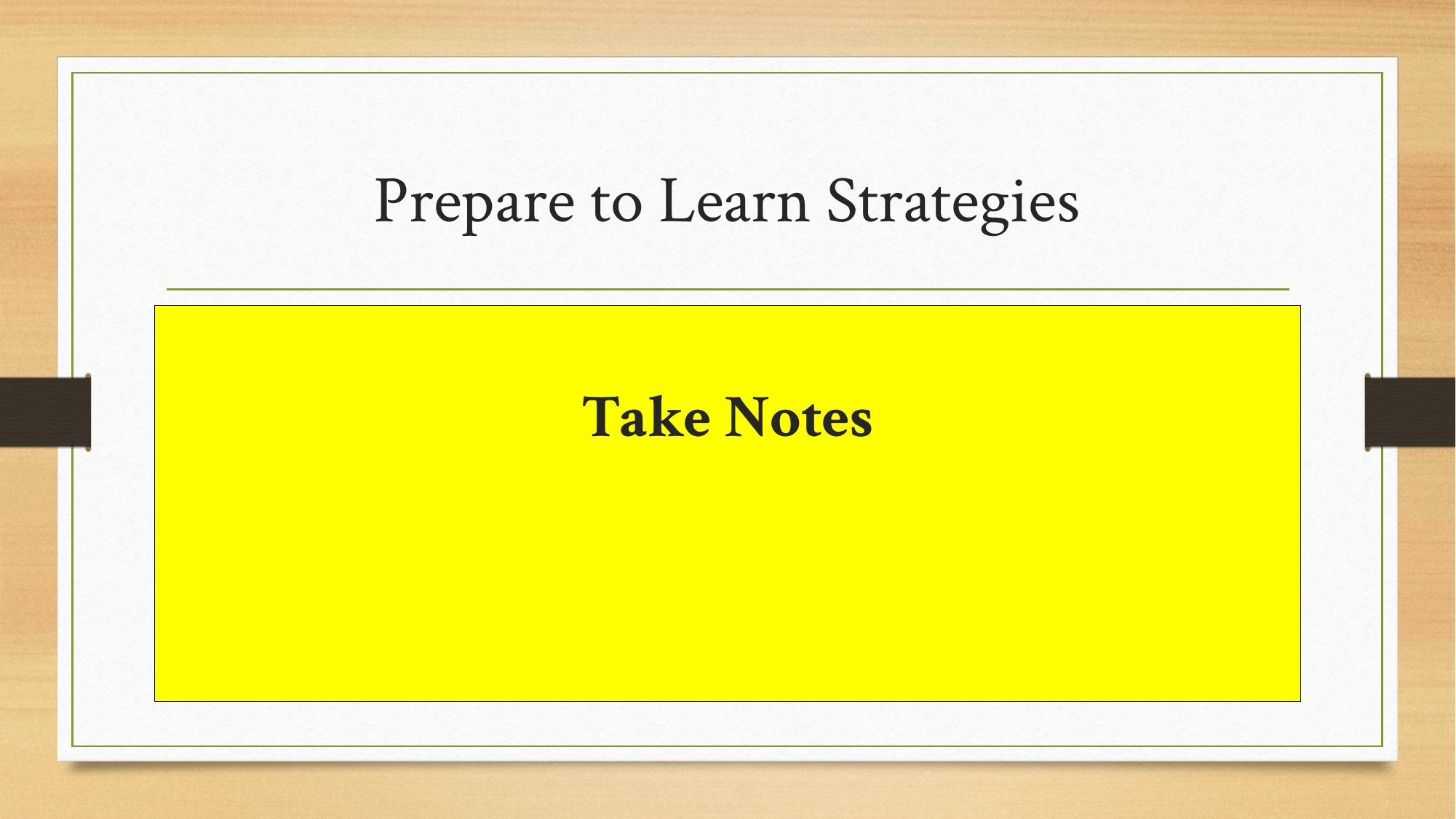

# Prepare to Learn Strategies

Take Notes